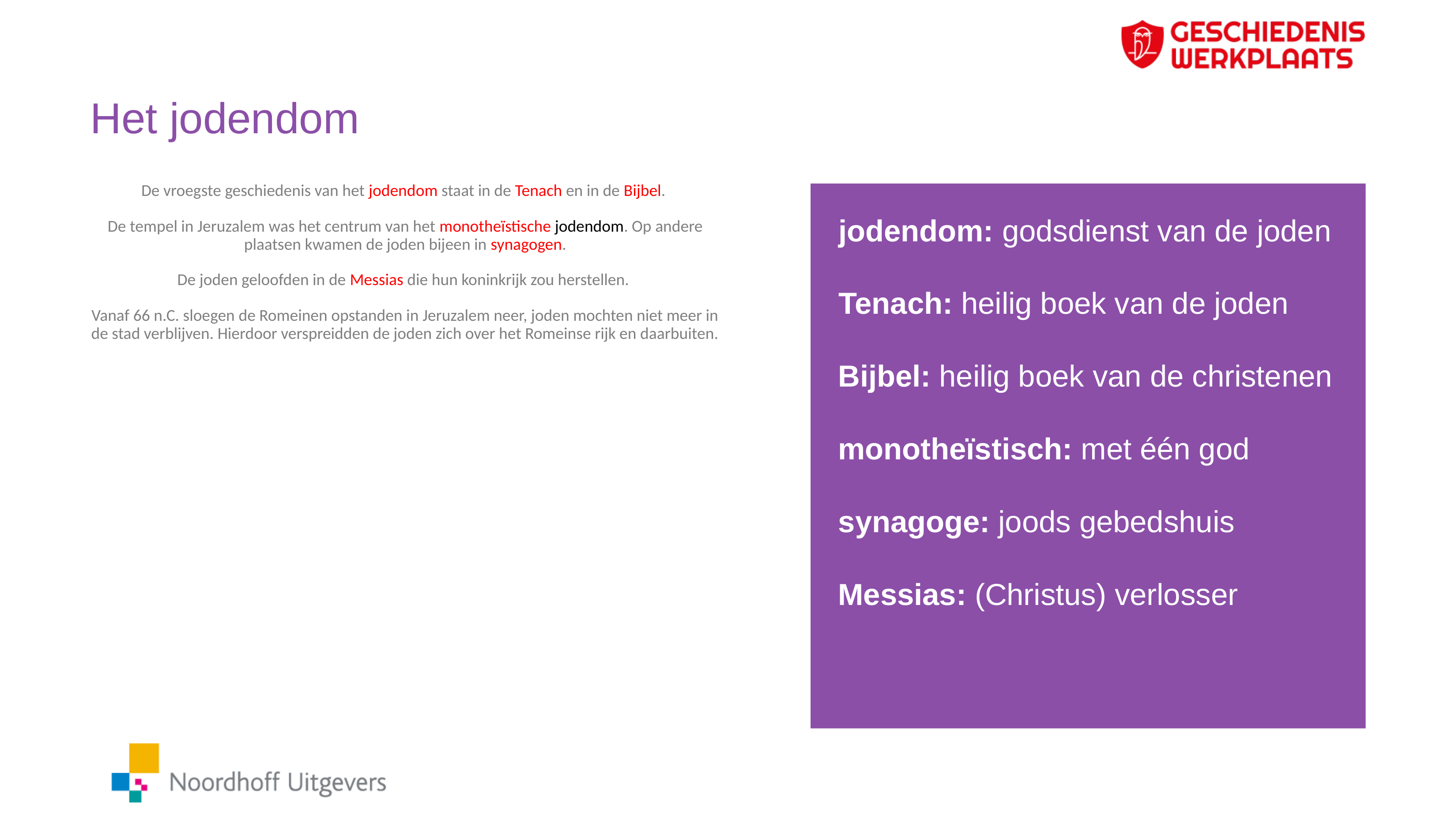

# Het jodendom
De vroegste geschiedenis van het jodendom staat in de Tenach en in de Bijbel.

De tempel in Jeruzalem was het centrum van het monotheïstische jodendom. Op andere plaatsen kwamen de joden bijeen in synagogen.

De joden geloofden in de Messias die hun koninkrijk zou herstellen.

Vanaf 66 n.C. sloegen de Romeinen opstanden in Jeruzalem neer, joden mochten niet meer in de stad verblijven. Hierdoor verspreidden de joden zich over het Romeinse rijk en daarbuiten.
jodendom: godsdienst van de joden

Tenach: heilig boek van de joden

Bijbel: heilig boek van de christenen

monotheïstisch: met één god

synagoge: joods gebedshuis

Messias: (Christus) verlosser